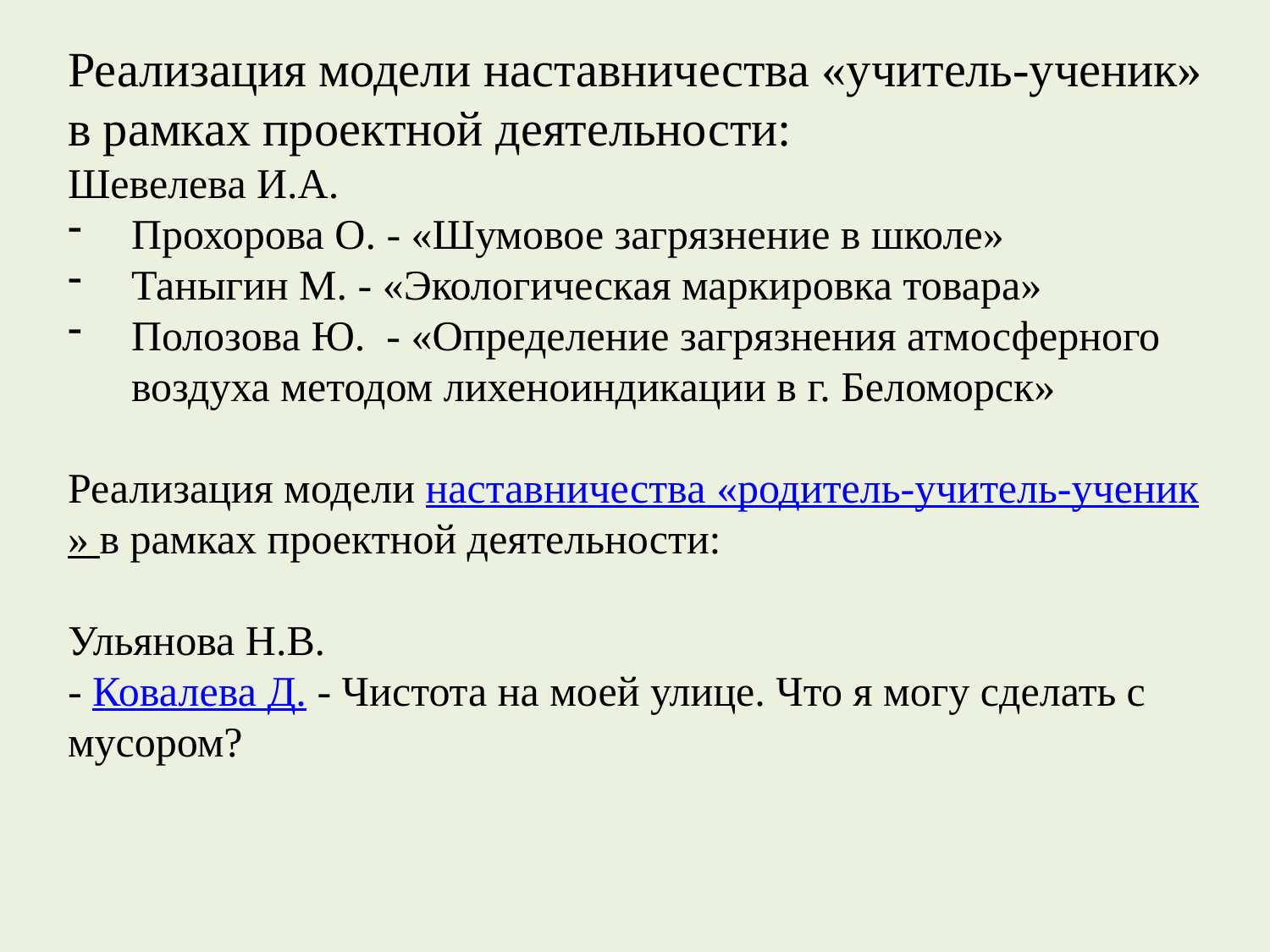

Реализация модели наставничества «учитель-ученик» в рамках проектной деятельности:
Шевелева И.А.
Прохорова О. - «Шумовое загрязнение в школе»
Таныгин М. - «Экологическая маркировка товара»
Полозова Ю.  - «Определение загрязнения атмосферного воздуха методом лихеноиндикации в г. Беломорск»

Реализация модели наставничества «родитель-учитель-ученик» в рамках проектной деятельности:

Ульянова Н.В.
- Ковалева Д. - Чистота на моей улице. Что я могу сделать с мусором?